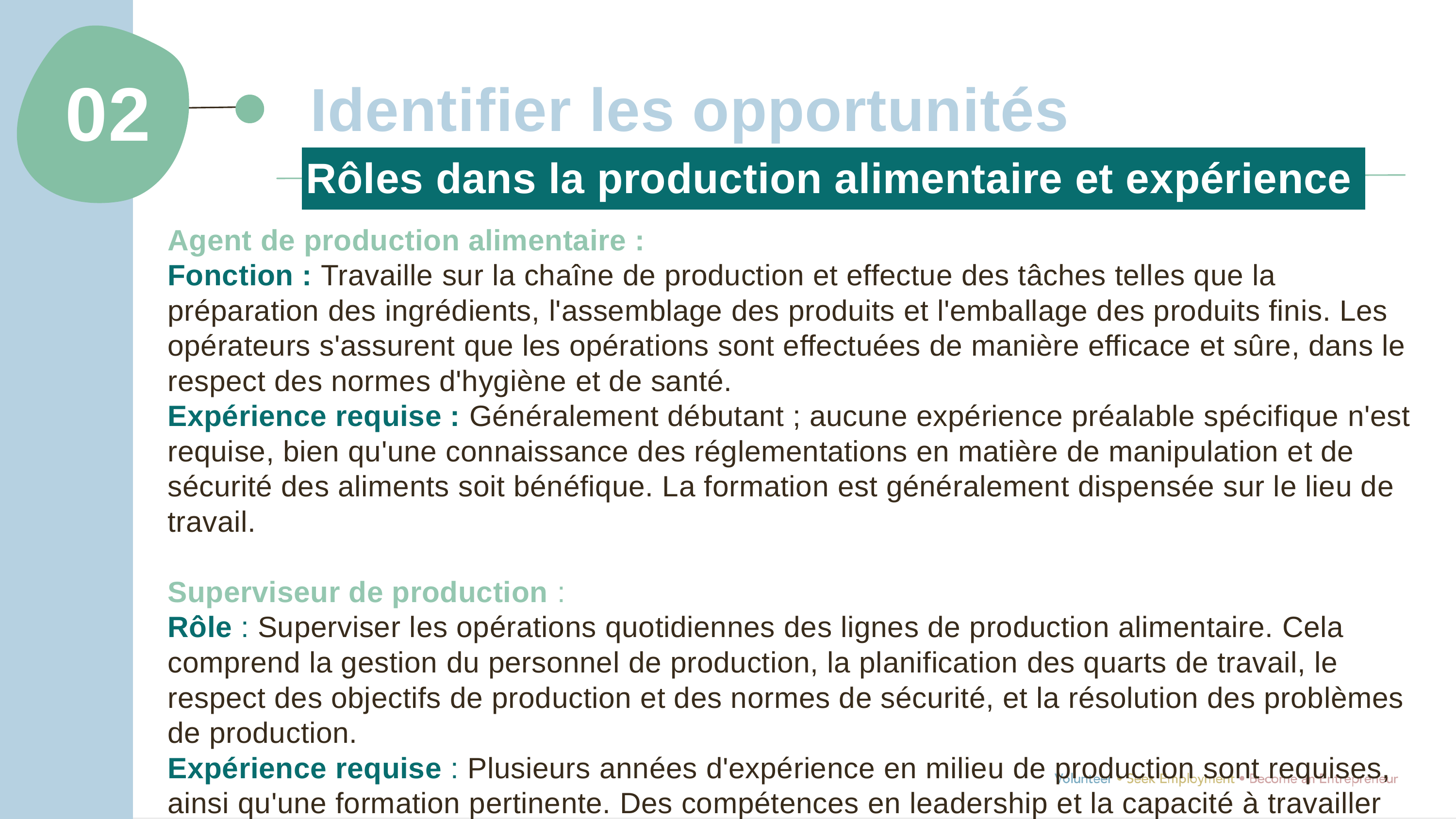

02
Identifier les opportunités d'emploi

Rôles dans la production alimentaire et expérience requise

Agent de production alimentaire :
Fonction : Travaille sur la chaîne de production et effectue des tâches telles que la préparation des ingrédients, l'assemblage des produits et l'emballage des produits finis. Les opérateurs s'assurent que les opérations sont effectuées de manière efficace et sûre, dans le respect des normes d'hygiène et de santé.
Expérience requise : Généralement débutant ; aucune expérience préalable spécifique n'est requise, bien qu'une connaissance des réglementations en matière de manipulation et de sécurité des aliments soit bénéfique. La formation est généralement dispensée sur le lieu de travail.

Superviseur de production :
Rôle : Superviser les opérations quotidiennes des lignes de production alimentaire. Cela comprend la gestion du personnel de production, la planification des quarts de travail, le respect des objectifs de production et des normes de sécurité, et la résolution des problèmes de production.
Expérience requise : Plusieurs années d'expérience en milieu de production sont requises, ainsi qu'une formation pertinente. Des compétences en leadership et la capacité à travailler sous pression sont essentielles.